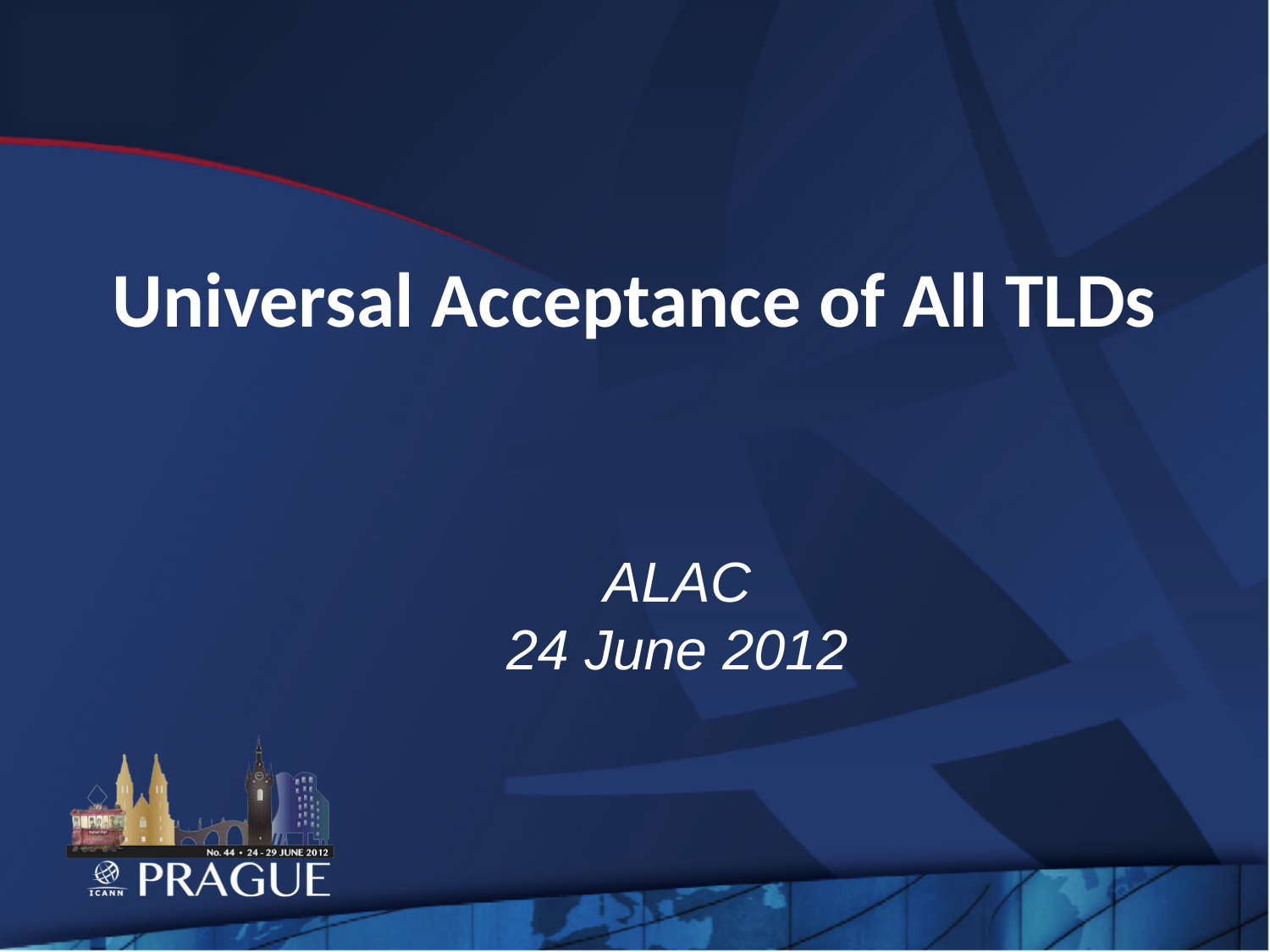

# Universal Acceptance of All TLDs
ALAC
24 June 2012